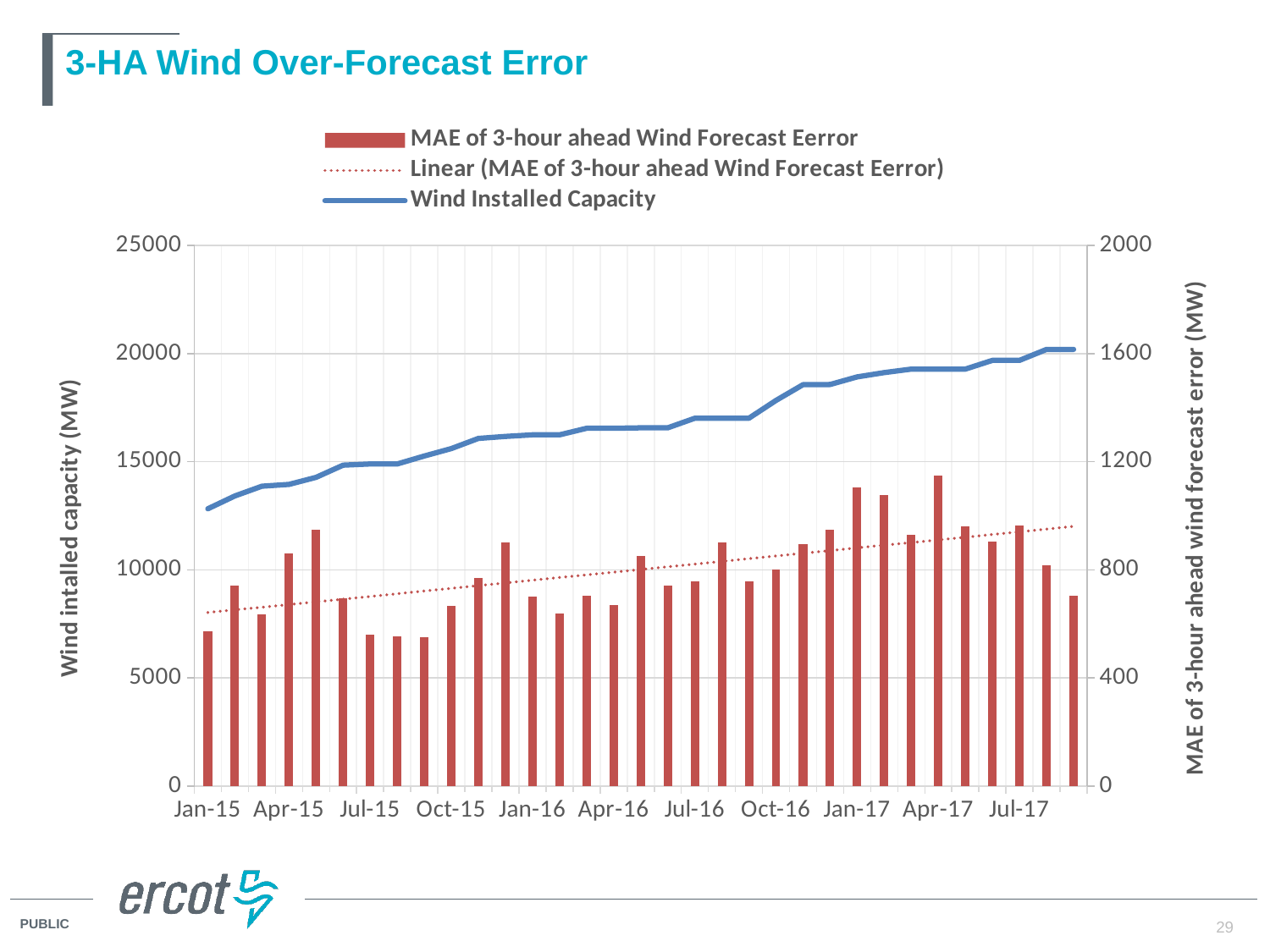

# 3-HA Wind Over-Forecast Error

### Chart

| Category | MAE of 3-hour ahead Wind Forecast Eerror | Wind Installed Capacity |
|---|---|---|
| 42005 | 574.0 | 12822.90322580645 |
| 42036 | 743.0 | 13417.607142857143 |
| 42064 | 635.0 | 13867.935483870968 |
| 42095 | 862.0 | 13950.0 |
| 42125 | 947.0 | 14276.612903225807 |
| 42156 | 696.0 | 14841.766666666666 |
| 42186 | 561.0 | 14898.0 |
| 42217 | 553.0 | 14898.0 |
| 42248 | 551.0 | 15264.766666666666 |
| 42278 | 668.0 | 15609.612903225807 |
| 42309 | 770.0 | 16078.333333333334 |
| 42339 | 903.0 | 16170.0 |
| 42370 | 702.0 | 16246.0 |
| 42401 | 637.0 | 16246.0 |
| 42430 | 705.0 | 16547.0 |
| 42461 | 669.0 | 16547.0 |
| 42491 | 852.0 | 16568.0 |
| 42522 | 742.0 | 16568.0 |
| 42552 | 758.0 | 17013.0 |
| 42583 | 901.0 | 17013.0 |
| 42614 | 758.0 | 17013.0 |
| 42644 | 801.0 | 17834.0 |
| 42675 | 894.0 | 18564.0 |
| 42705 | 947.0 | 18571.0 |
| 42736 | 1106.0 | 18923.0 |
| 42767 | 1078.0 | 19121.0 |
| 42795 | 929.0 | 19284.0 |
| 42826 | 1150.0 | 19284.0 |
| 42856 | 962.0 | 19284.0 |
| 42887 | 906.0 | 19687.0 |
| 42917 | 964.0 | 19687.0 |
| 42948 | 818.0 | 20193.0 |
| 42979 | 705.0 | 20193.0 |